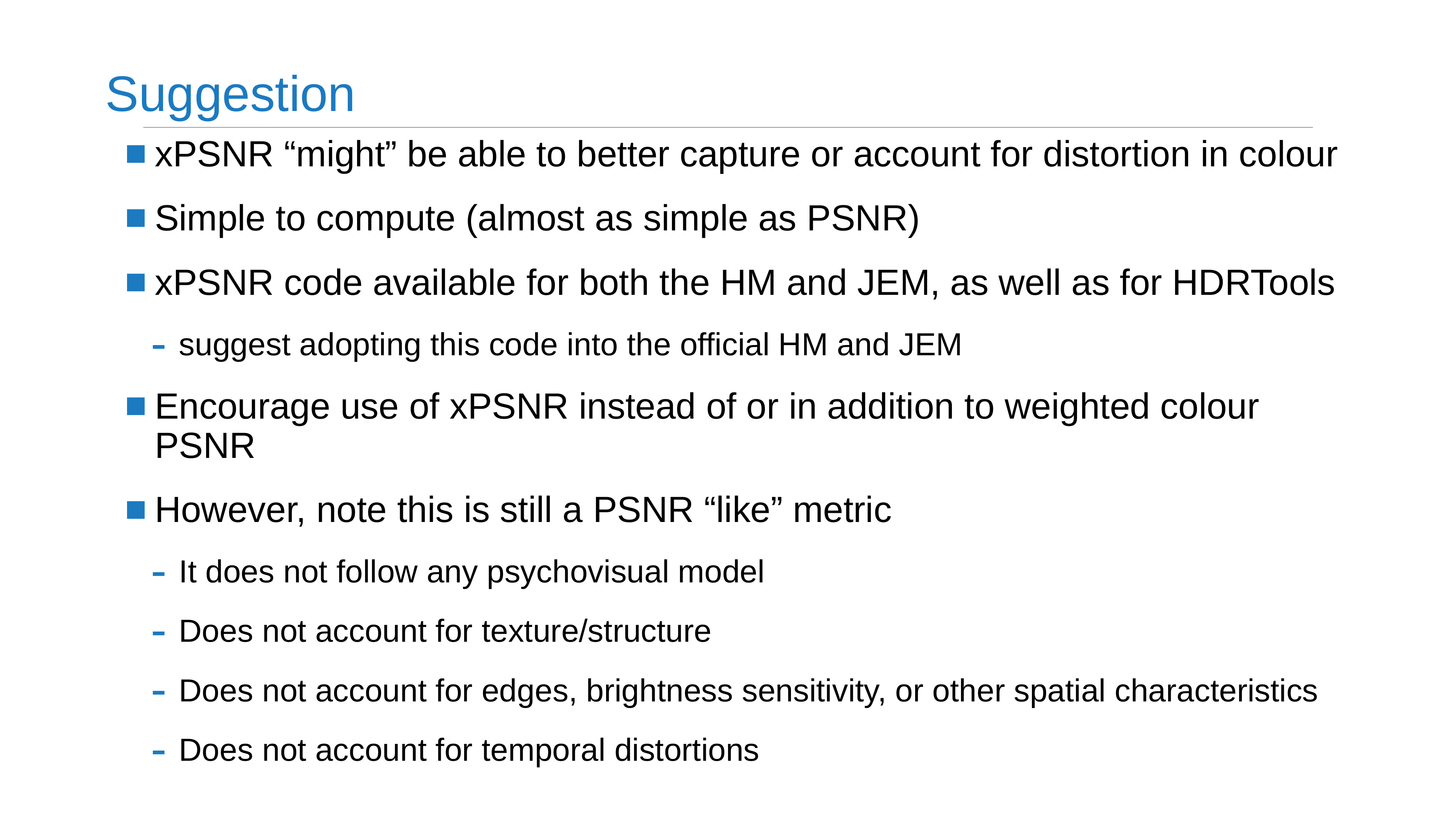

# Suggestion
xPSNR “might” be able to better capture or account for distortion in colour
Simple to compute (almost as simple as PSNR)
xPSNR code available for both the HM and JEM, as well as for HDRTools
suggest adopting this code into the official HM and JEM
Encourage use of xPSNR instead of or in addition to weighted colour PSNR
However, note this is still a PSNR “like” metric
It does not follow any psychovisual model
Does not account for texture/structure
Does not account for edges, brightness sensitivity, or other spatial characteristics
Does not account for temporal distortions
9